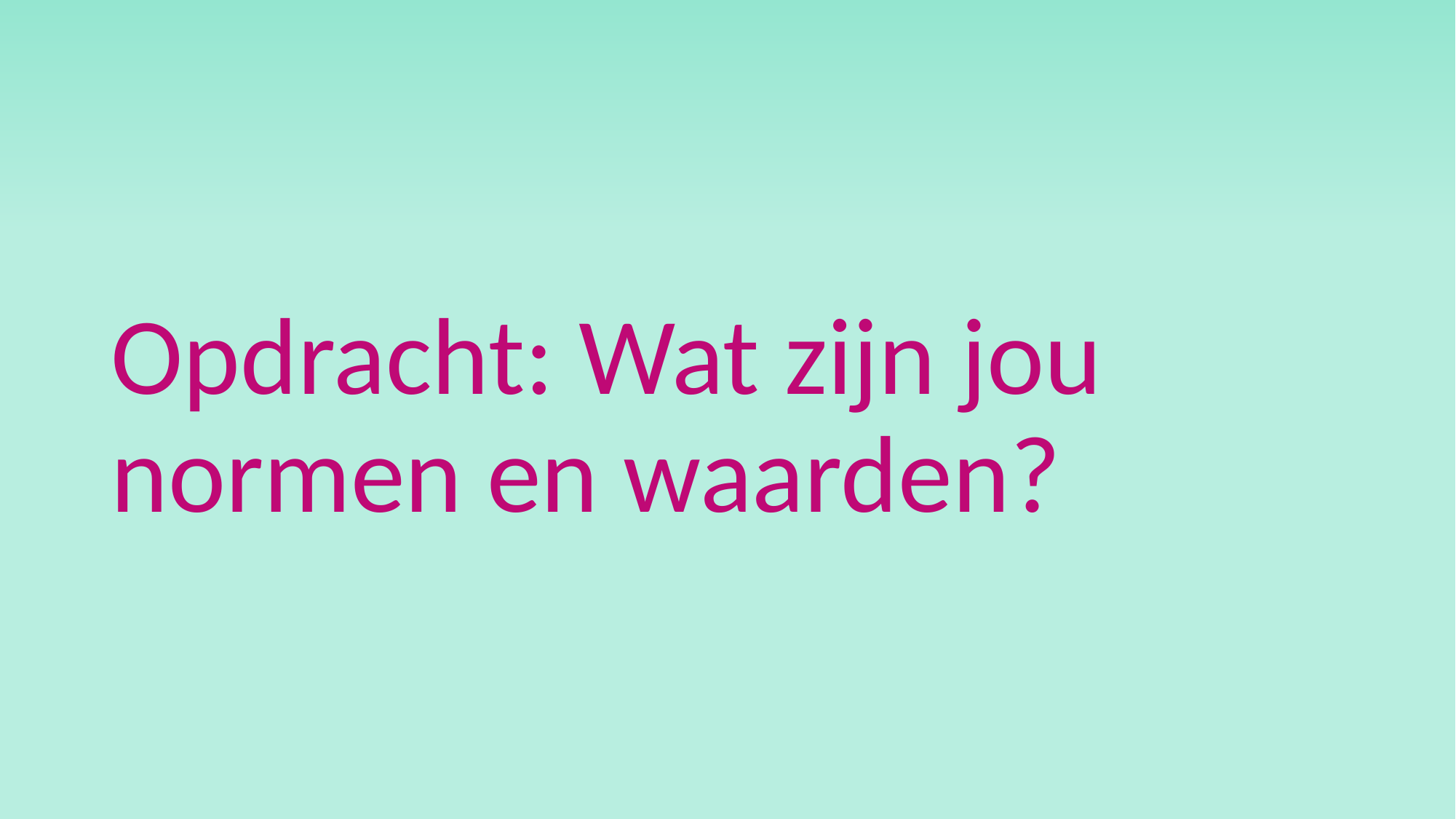

# Opdracht: Wat zijn jou normen en waarden?